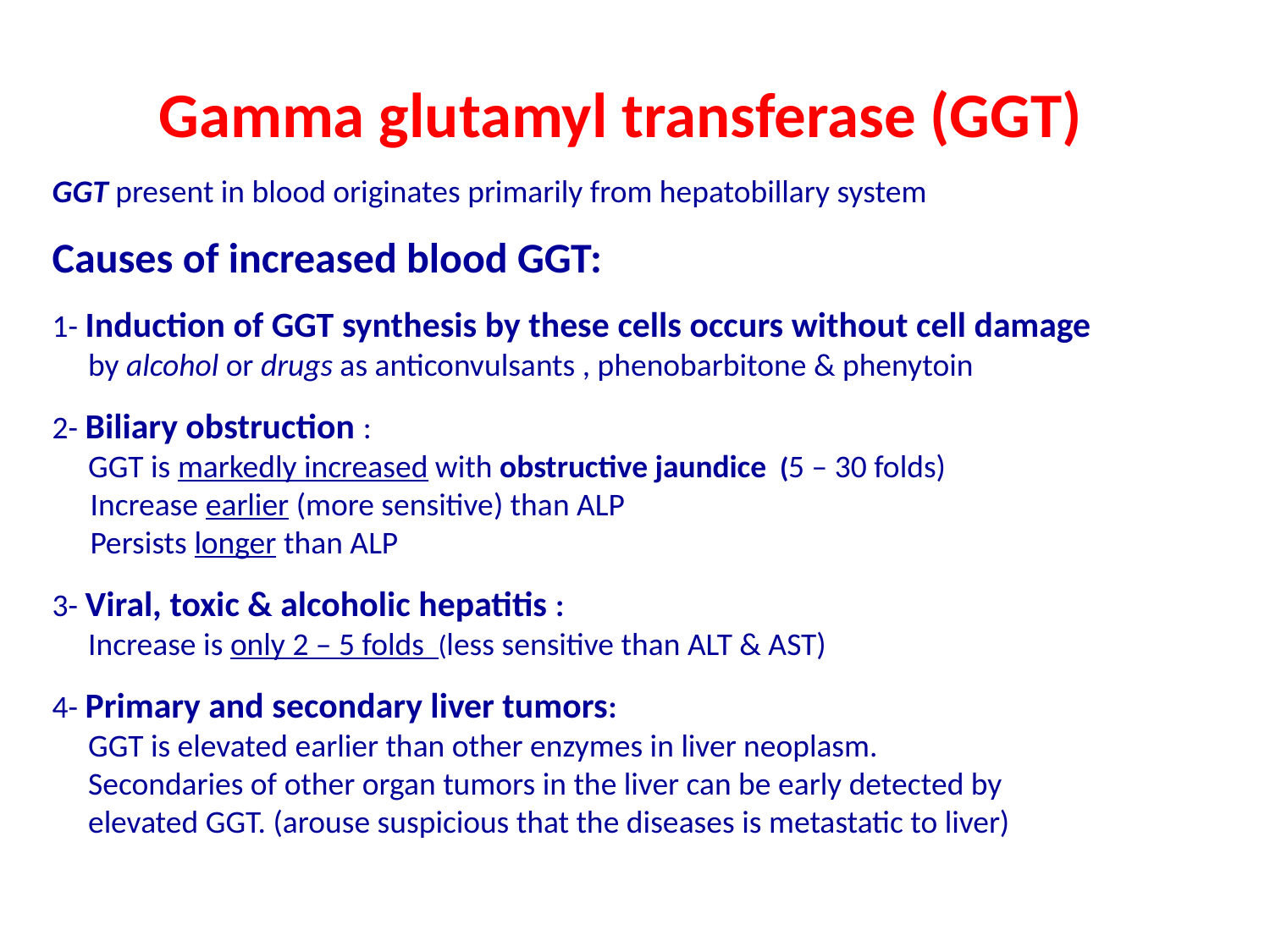

Gamma glutamyl transferase (GGT)

GGT present in blood originates primarily from hepatobillary system

Causes of increased blood GGT:

1- Induction of GGT synthesis by these cells occurs without cell damage
     by alcohol or drugs as anticonvulsants , phenobarbitone & phenytoin

2- Biliary obstruction :
     GGT is markedly increased with obstructive jaundice  (5 – 30 folds)
      Increase earlier (more sensitive) than ALP
      Persists longer than ALP

3- Viral, toxic & alcoholic hepatitis :
     Increase is only 2 – 5 folds  (less sensitive than ALT & AST)

4- Primary and secondary liver tumors:
     GGT is elevated earlier than other enzymes in liver neoplasm.
     Secondaries of other organ tumors in the liver can be early detected by
     elevated GGT. (arouse suspicious that the diseases is metastatic to liver)